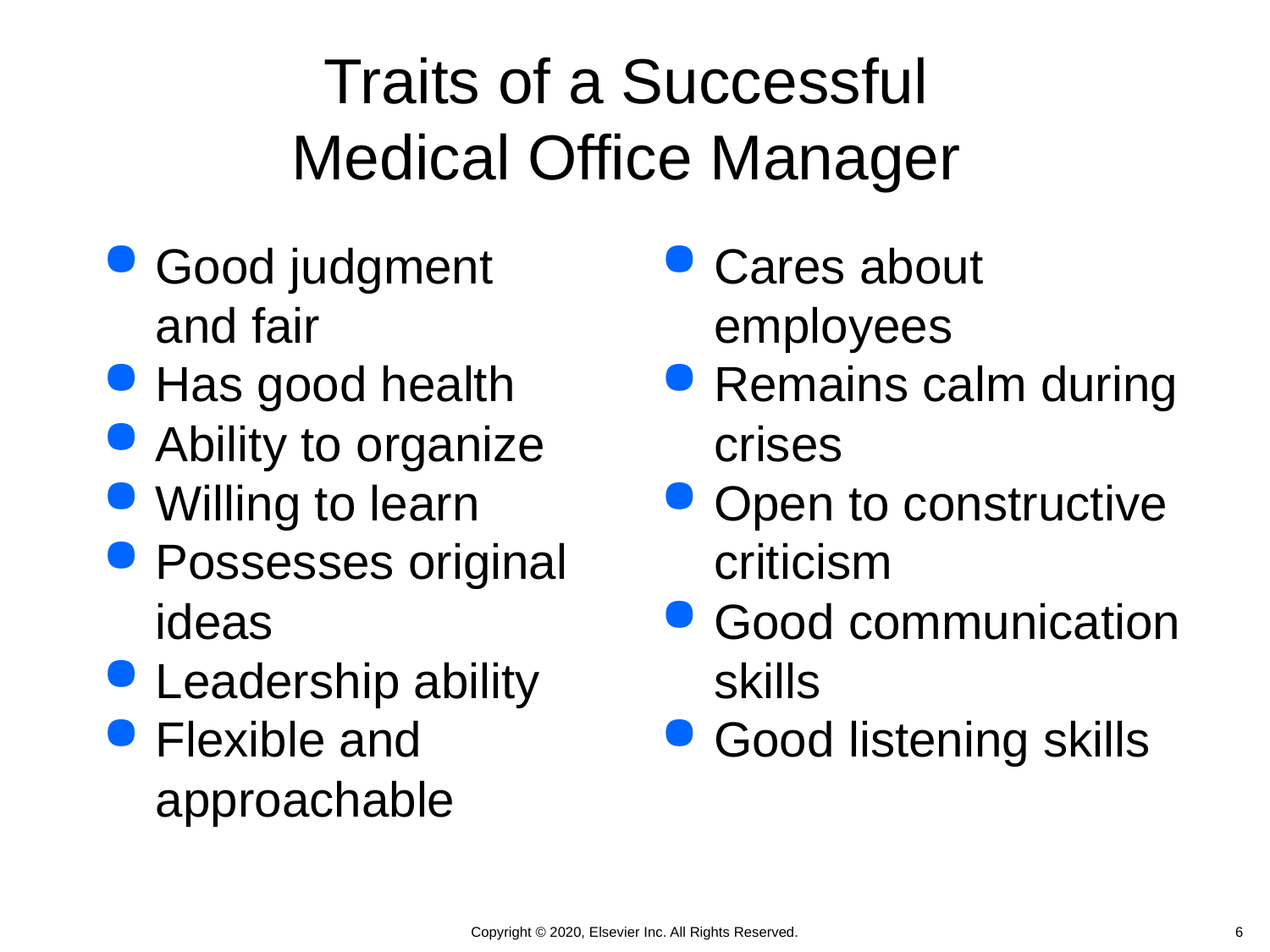

# Traits of a Successful Medical Office Manager
Good judgment
and fair
Has good health
Ability to organize
Willing to learn
Possesses original ideas
Leadership ability
Flexible and approachable
Cares about employees
Remains calm during crises
Open to constructive criticism
Good communication skills
Good listening skills
 6